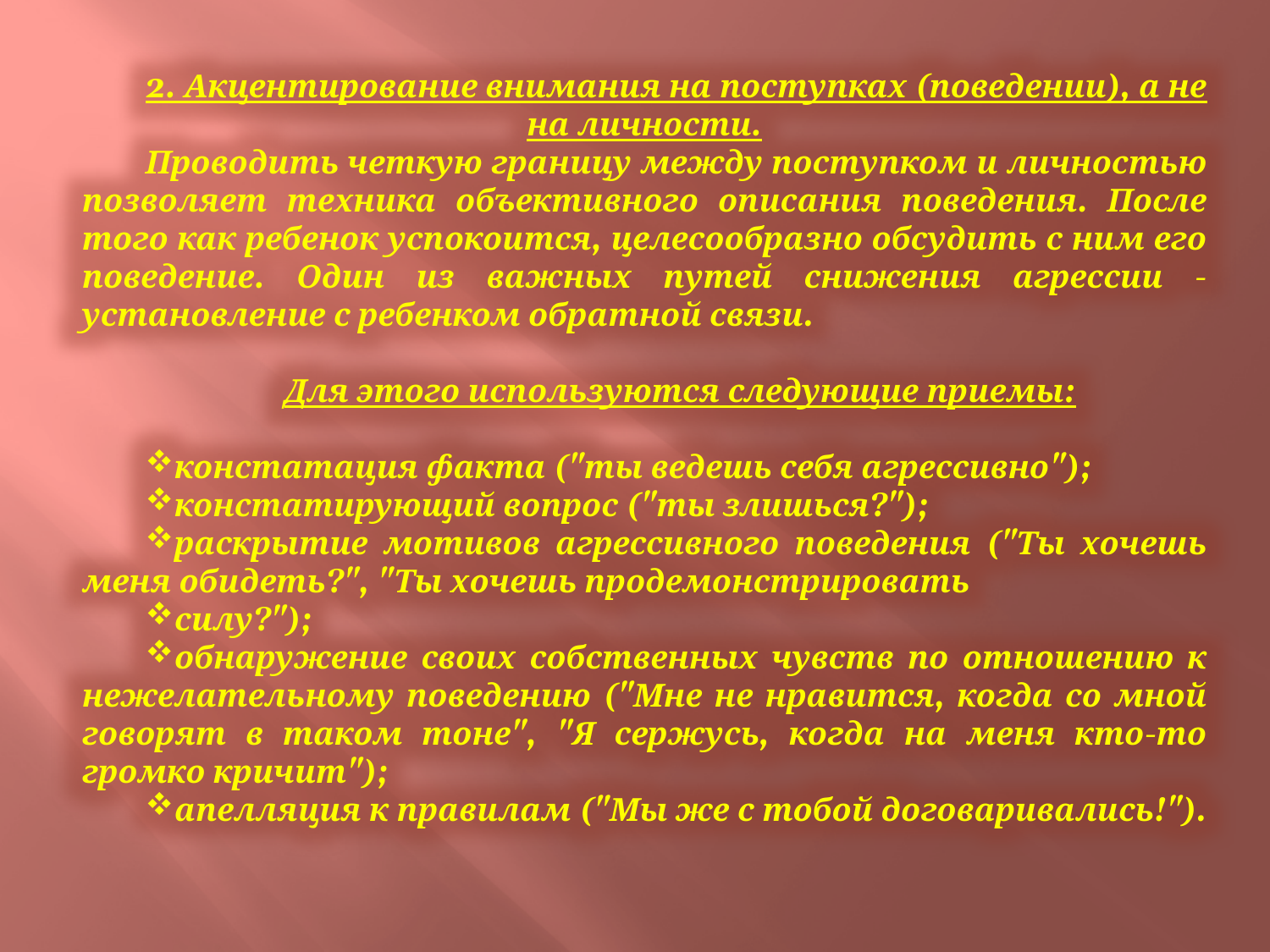

2. Акцентирование внимания на поступках (поведении), а не на личности.
Проводить четкую границу между поступком и личностью позволяет техника объективного описания поведения. После того как ребенок успокоится, целесообразно обсудить с ним его поведение. Один из важных путей снижения агрессии - установление с ребенком обратной связи.

 Для этого используются следующие приемы:

констатация факта ("ты ведешь себя агрессивно");
констатирующий вопрос ("ты злишься?");
раскрытие мотивов агрессивного поведения ("Ты хочешь меня обидеть?", "Ты хочешь продемонстрировать
силу?");
обнаружение своих собственных чувств по отношению к нежелательному поведению ("Мне не нравится, когда со мной говорят в таком тоне", "Я сержусь, когда на меня кто-то громко кричит");
апелляция к правилам ("Мы же с тобой договаривались!").